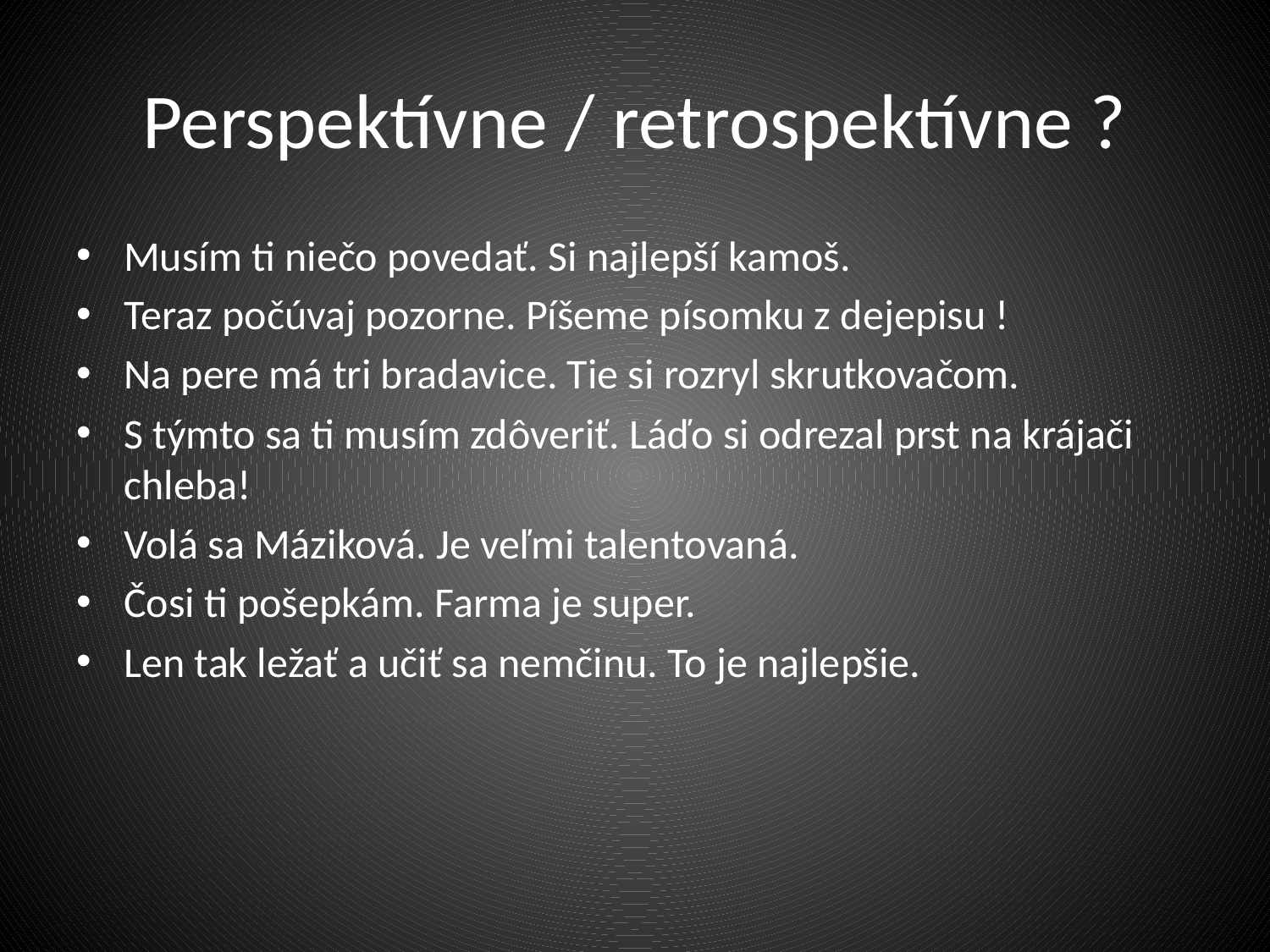

# Perspektívne / retrospektívne ?
Musím ti niečo povedať. Si najlepší kamoš.
Teraz počúvaj pozorne. Píšeme písomku z dejepisu !
Na pere má tri bradavice. Tie si rozryl skrutkovačom.
S týmto sa ti musím zdôveriť. Láďo si odrezal prst na krájači chleba!
Volá sa Máziková. Je veľmi talentovaná.
Čosi ti pošepkám. Farma je super.
Len tak ležať a učiť sa nemčinu. To je najlepšie.